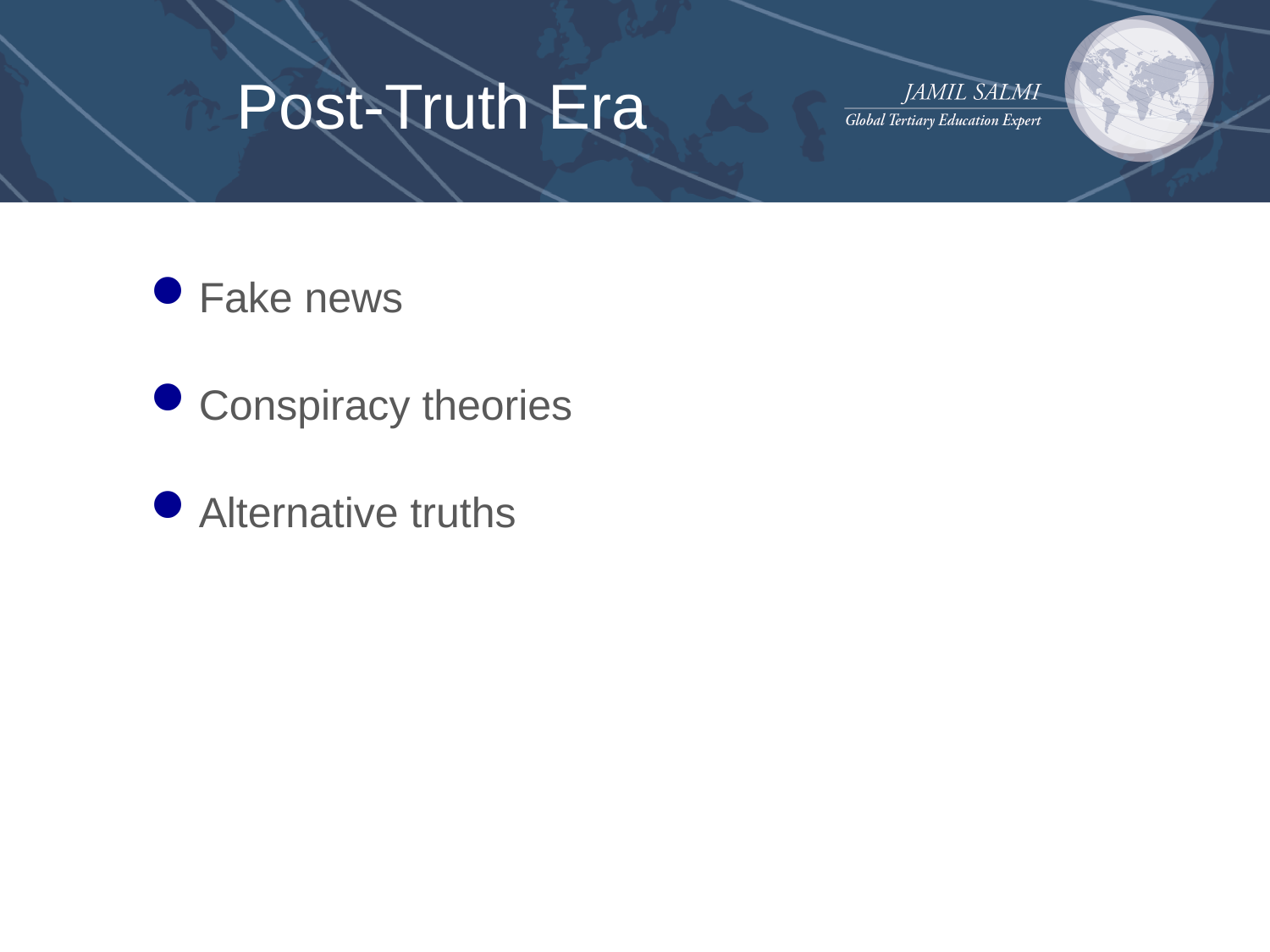

# Post-Truth Era
Fake news
Conspiracy theories
Alternative truths